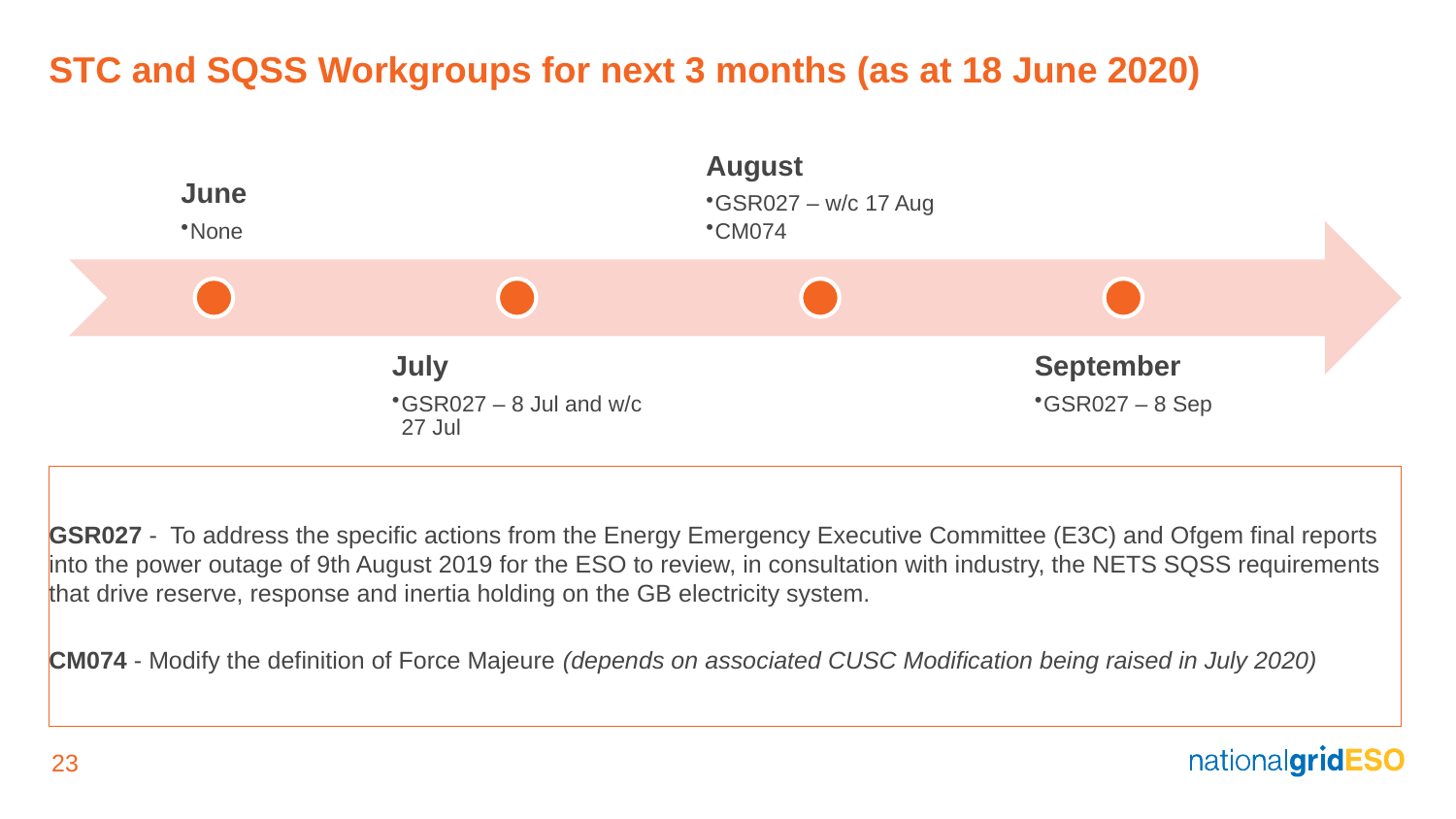

STC and SQSS Workgroups for next 3 months (as at 18 June 2020)
June
None
July
GSR027 – 8 Jul and w/c 27 Jul
August
GSR027 – w/c 17 Aug
CM074
September
GSR027 – 8 Sep

GSR027 -  To address the specific actions from the Energy Emergency Executive Committee (E3C) and Ofgem final reports into the power outage of 9th August 2019 for the ESO to review, in consultation with industry, the NETS SQSS requirements that drive reserve, response and inertia holding on the GB electricity system.

CM074 - Modify the definition of Force Majeure (depends on associated CUSC Modification being raised in July 2020)